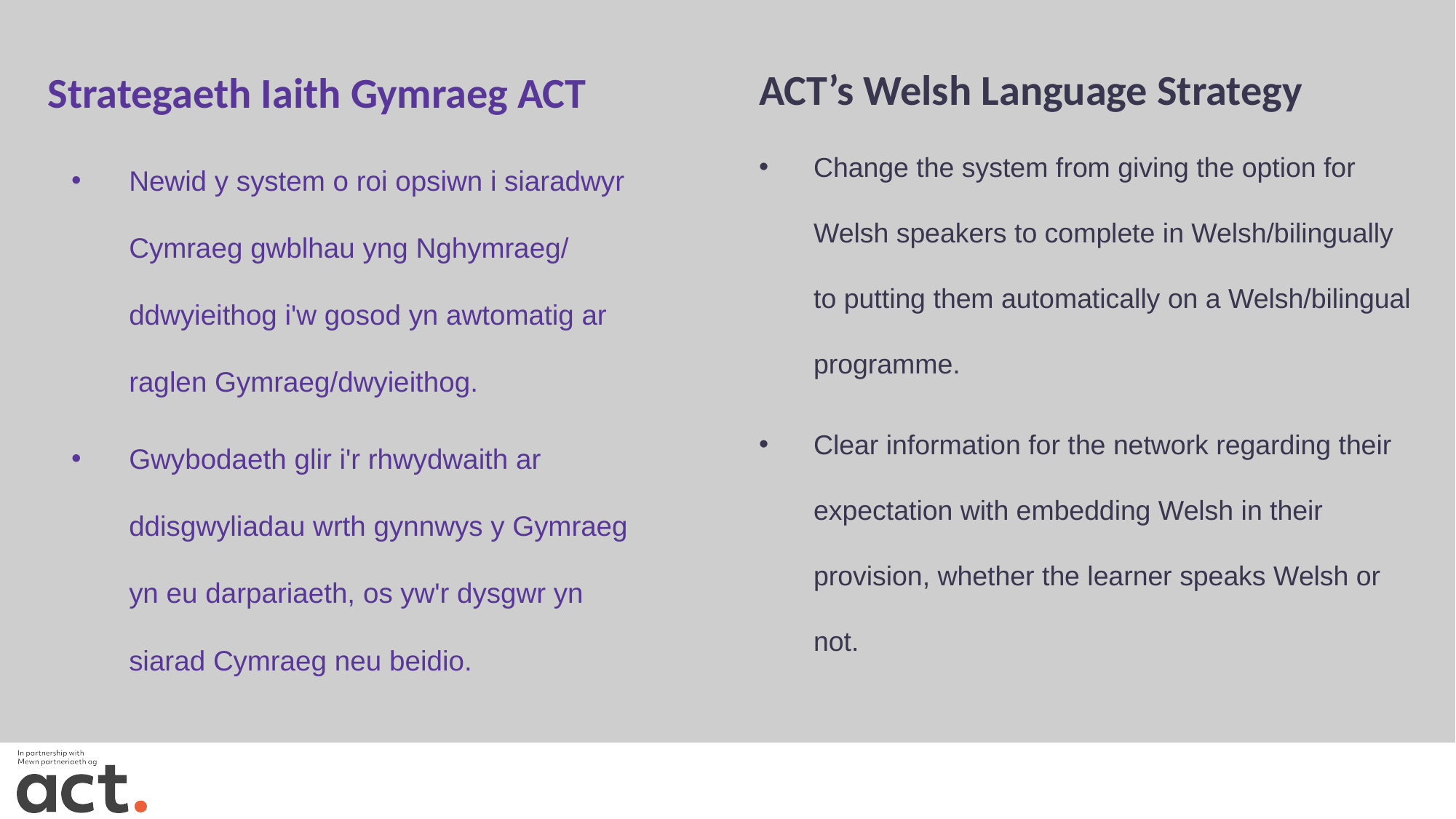

# ACT’s Welsh Language Strategy
Strategaeth Iaith Gymraeg ACT
Change the system from giving the option for Welsh speakers to complete in Welsh/bilingually to putting them automatically on a Welsh/bilingual programme.
Clear information for the network regarding their expectation with embedding Welsh in their provision, whether the learner speaks Welsh or not.
Newid y system o roi opsiwn i siaradwyr Cymraeg gwblhau yng Nghymraeg/ ddwyieithog i'w gosod yn awtomatig ar raglen Gymraeg/dwyieithog.
Gwybodaeth glir i'r rhwydwaith ar ddisgwyliadau wrth gynnwys y Gymraeg yn eu darpariaeth, os yw'r dysgwr yn siarad Cymraeg neu beidio.